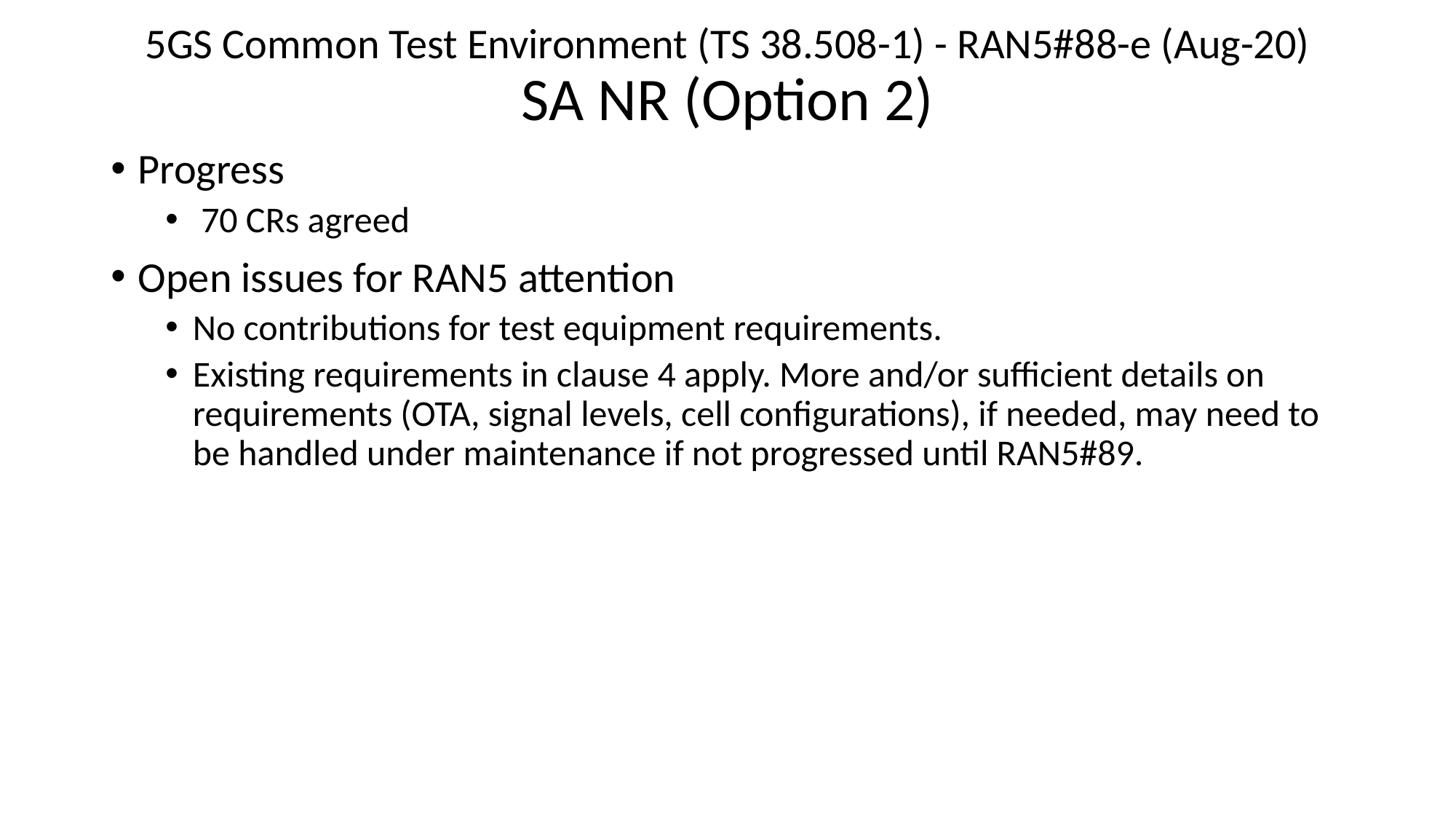

# 5GS Common Test Environment (TS 38.508-1) - RAN5#88-e (Aug-20) SA NR (Option 2)
Progress
 70 CRs agreed
Open issues for RAN5 attention
No contributions for test equipment requirements.
Existing requirements in clause 4 apply. More and/or sufficient details on requirements (OTA, signal levels, cell configurations), if needed, may need to be handled under maintenance if not progressed until RAN5#89.